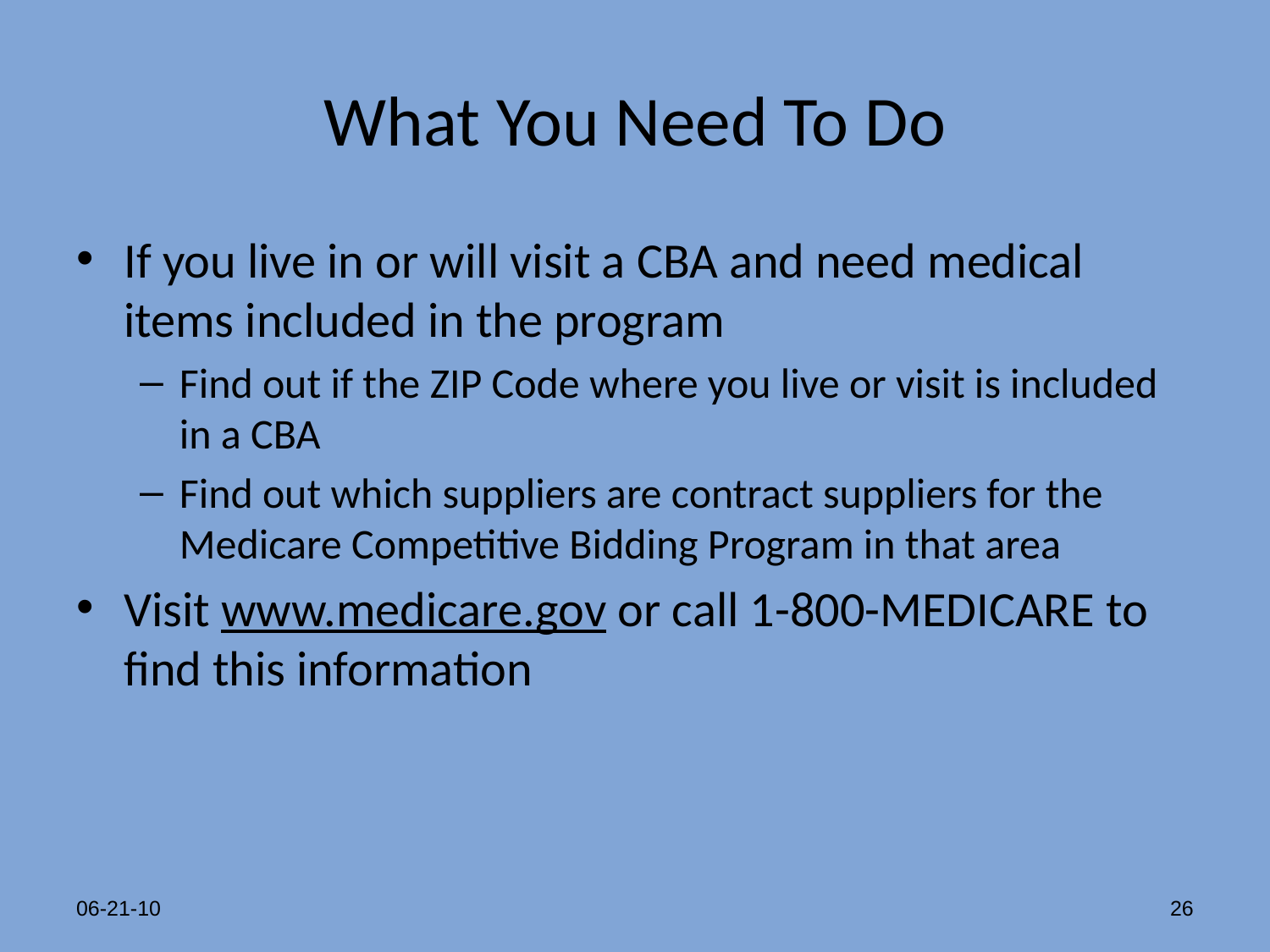

# What You Need To Do
If you live in or will visit a CBA and need medical items included in the program
Find out if the ZIP Code where you live or visit is included in a CBA
Find out which suppliers are contract suppliers for the Medicare Competitive Bidding Program in that area
Visit www.medicare.gov or call 1-800-MEDICARE to find this information

06-21-10
26